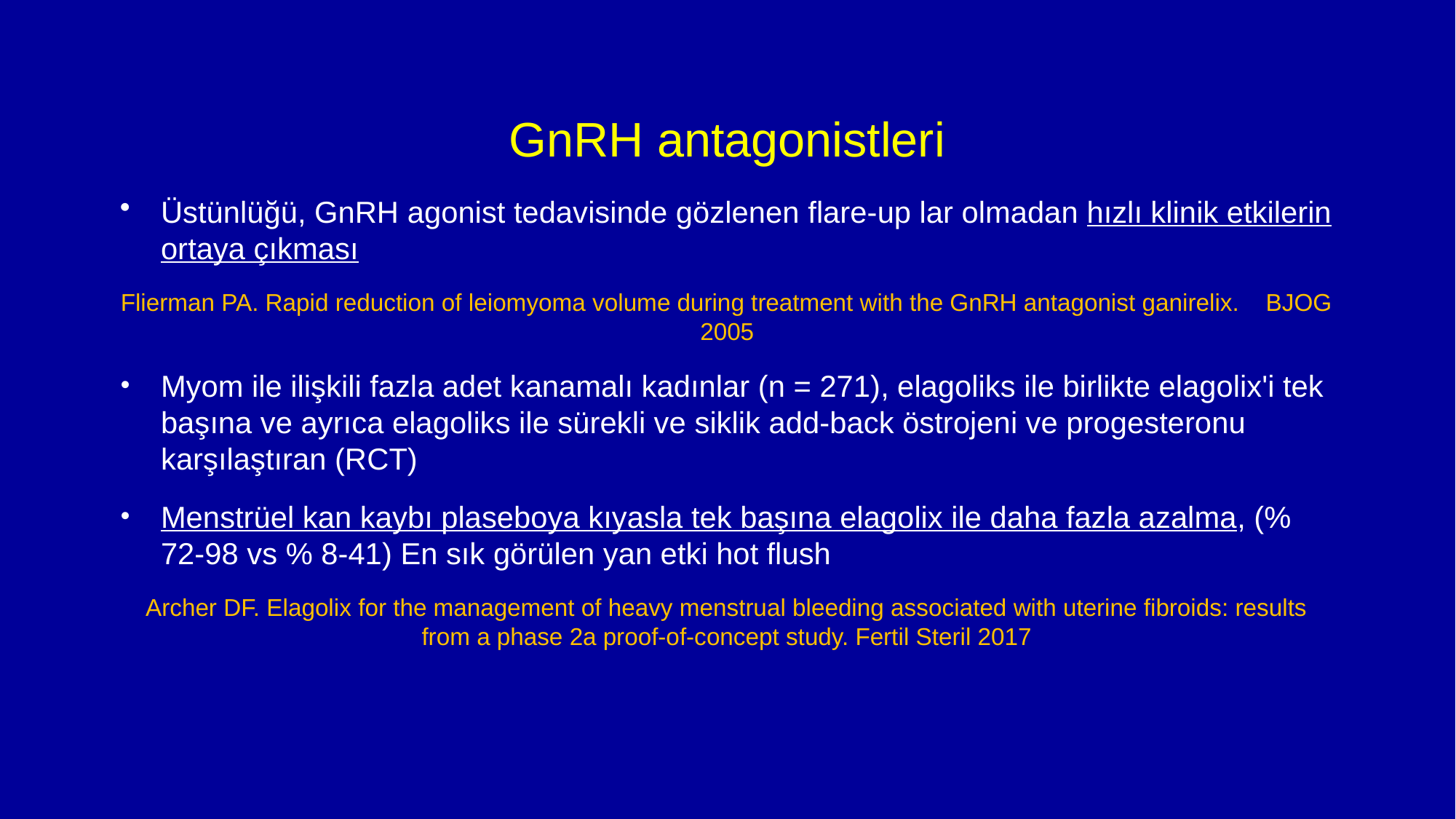

# GnRH antagonistleri
Üstünlüğü, GnRH agonist tedavisinde gözlenen ​​flare-up lar olmadan hızlı klinik etkilerin ortaya çıkması
Flierman PA. Rapid reduction of leiomyoma volume during treatment with the GnRH antagonist ganirelix.    BJOG 2005
Myom ile ilişkili fazla adet kanamalı kadınlar (n = 271), elagoliks ile birlikte elagolix'i tek başına ve ayrıca elagoliks ile sürekli ve siklik add-back östrojeni ve progesteronu  karşılaştıran (RCT)
Menstrüel kan kaybı plaseboya kıyasla tek başına elagolix ile daha fazla azalma, (% 72-98 vs % 8-41) En sık görülen yan etki hot flush
Archer DF. Elagolix for the management of heavy menstrual bleeding associated with uterine fibroids: results from a phase 2a proof-of-concept study. Fertil Steril 2017